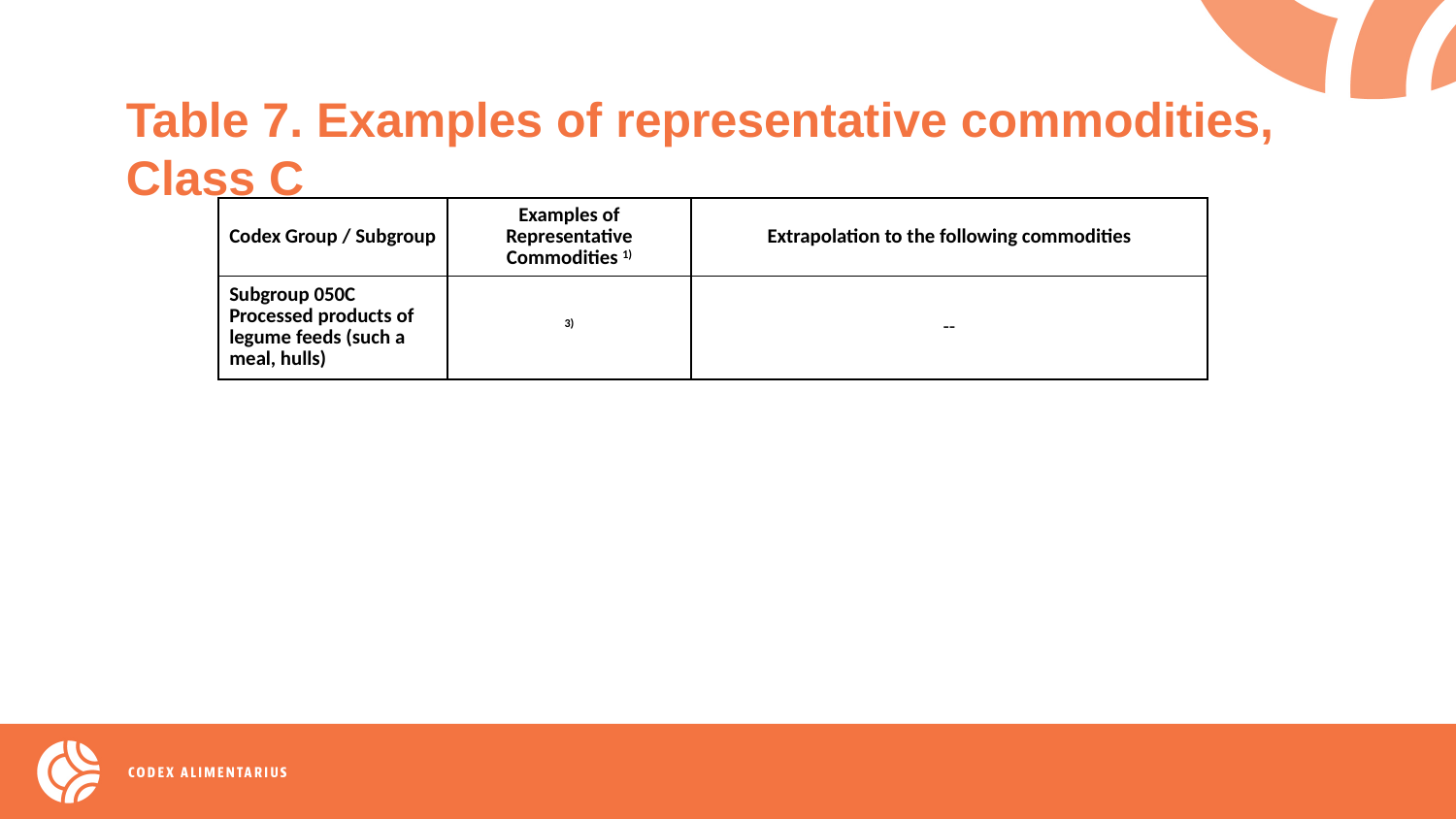

Table 7. Examples of representative commodities, Class C
| Codex Group / Subgroup | Examples of Representative Commodities 1) | Extrapolation to the following commodities |
| --- | --- | --- |
| Subgroup 050C Processed products of legume feeds (such a meal, hulls) | 3) | -- |